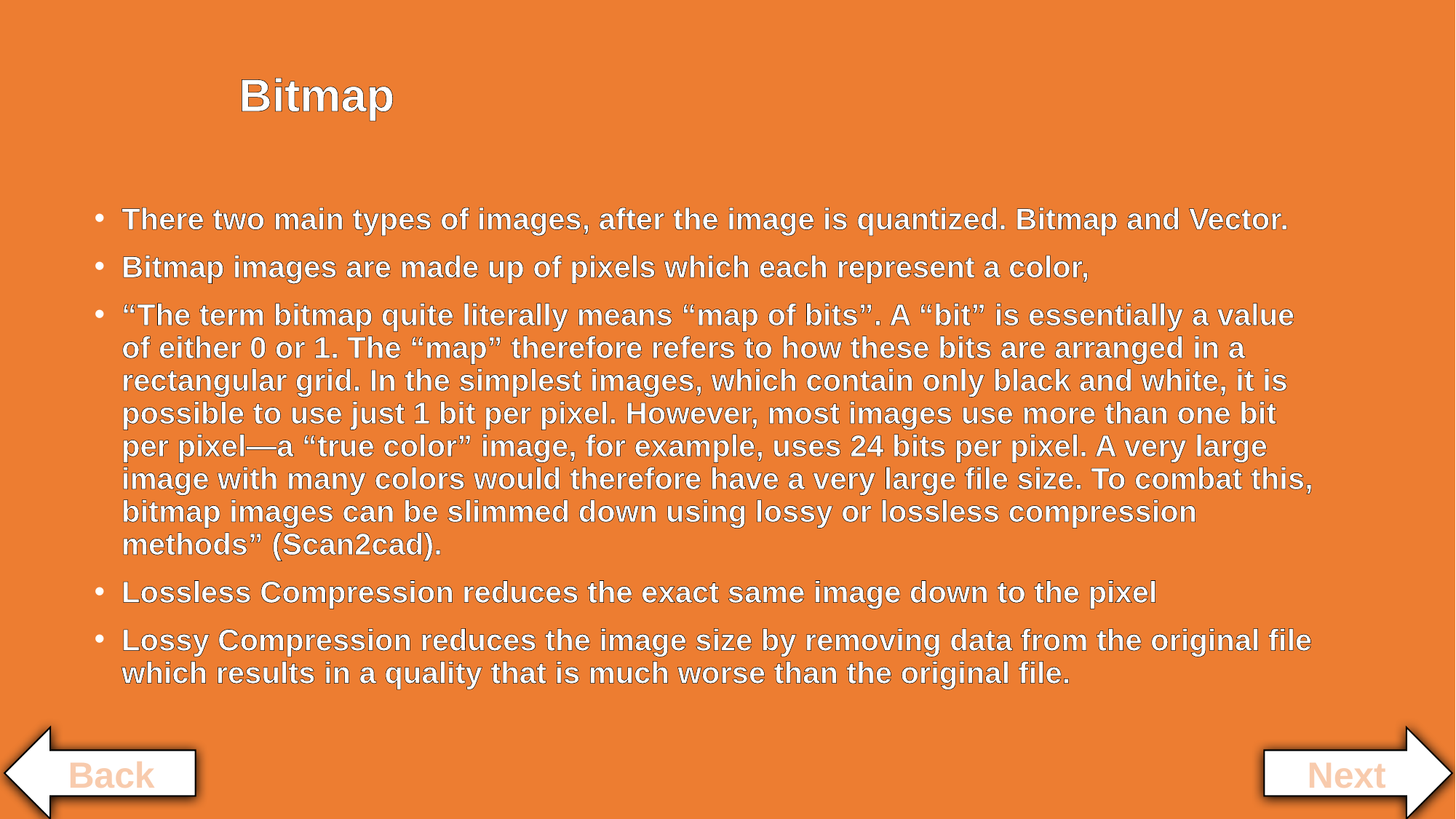

# Bitmap
There two main types of images, after the image is quantized. Bitmap and Vector.
Bitmap images are made up of pixels which each represent a color,
“The term bitmap quite literally means “map of bits”. A “bit” is essentially a value of either 0 or 1. The “map” therefore refers to how these bits are arranged in a rectangular grid. In the simplest images, which contain only black and white, it is possible to use just 1 bit per pixel. However, most images use more than one bit per pixel—a “true color” image, for example, uses 24 bits per pixel. A very large image with many colors would therefore have a very large file size. To combat this, bitmap images can be slimmed down using lossy or lossless compression methods” (Scan2cad).
Lossless Compression reduces the exact same image down to the pixel
Lossy Compression reduces the image size by removing data from the original file which results in a quality that is much worse than the original file.
Back
Next